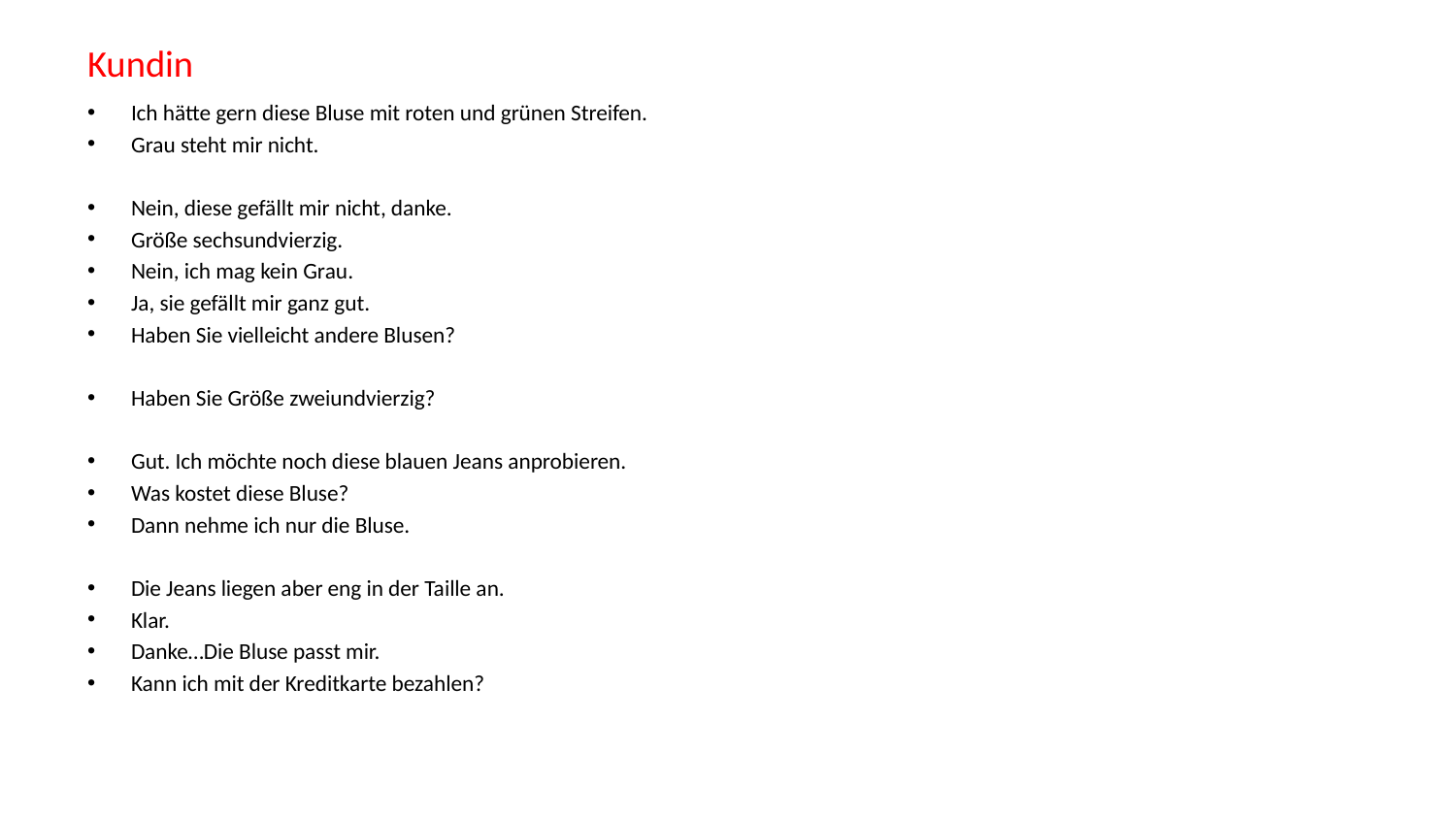

# Kundin
Ich hätte gern diese Bluse mit roten und grünen Streifen.
Grau steht mir nicht.

Nein, diese gefällt mir nicht, danke.
Größe sechsundvierzig.
Nein, ich mag kein Grau.
Ja, sie gefällt mir ganz gut.
Haben Sie vielleicht andere Blusen?

Haben Sie Größe zweiundvierzig?

Gut. Ich möchte noch diese blauen Jeans anprobieren.
Was kostet diese Bluse?
Dann nehme ich nur die Bluse.

Die Jeans liegen aber eng in der Taille an.
Klar.
Danke…Die Bluse passt mir.
Kann ich mit der Kreditkarte bezahlen?